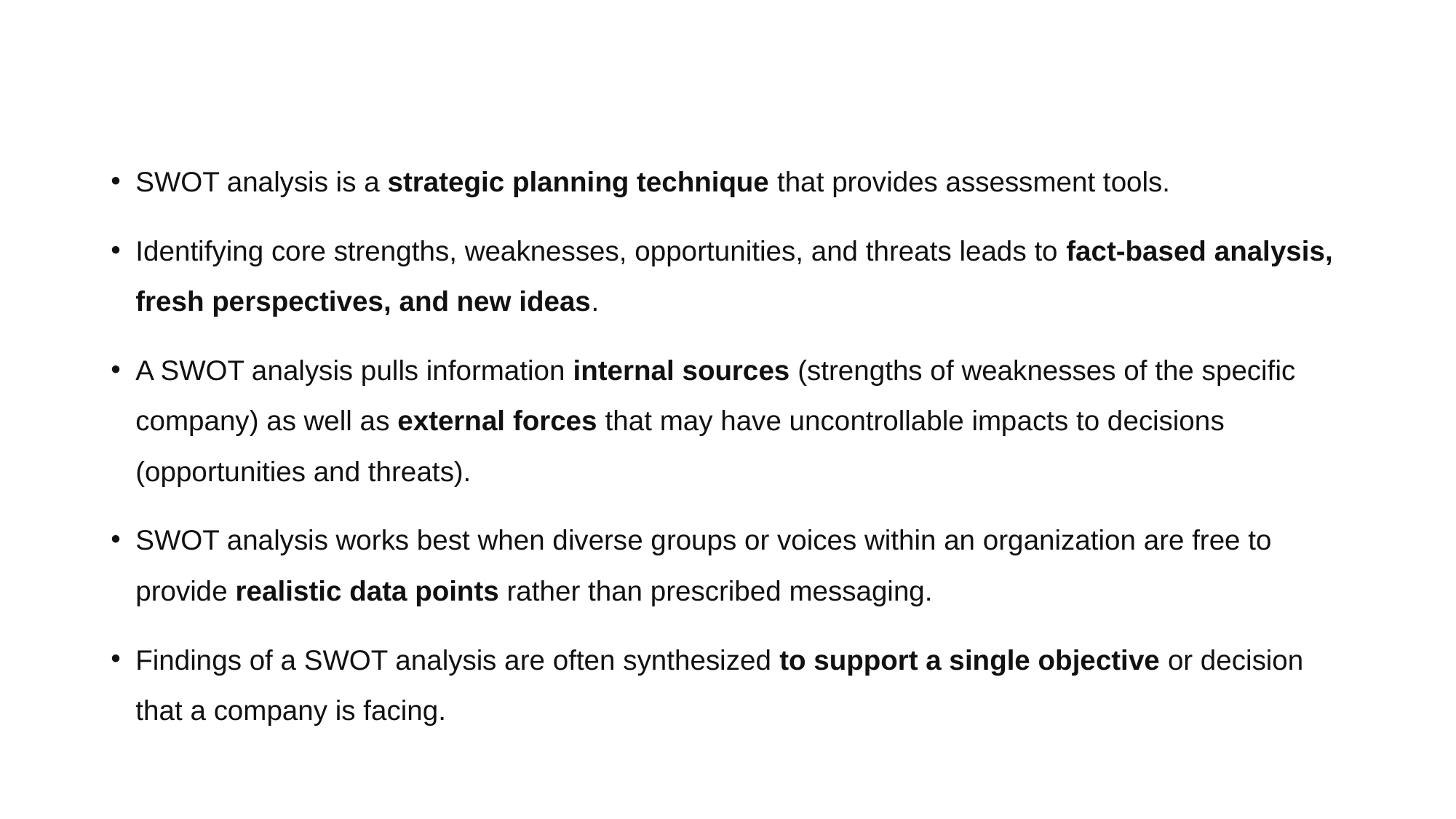

SWOT analysis is a strategic planning technique that provides assessment tools.
Identifying core strengths, weaknesses, opportunities, and threats leads to fact-based analysis, fresh perspectives, and new ideas.
A SWOT analysis pulls information internal sources (strengths of weaknesses of the specific company) as well as external forces that may have uncontrollable impacts to decisions (opportunities and threats).
SWOT analysis works best when diverse groups or voices within an organization are free to provide realistic data points rather than prescribed messaging.
Findings of a SWOT analysis are often synthesized to support a single objective or decision that a company is facing.